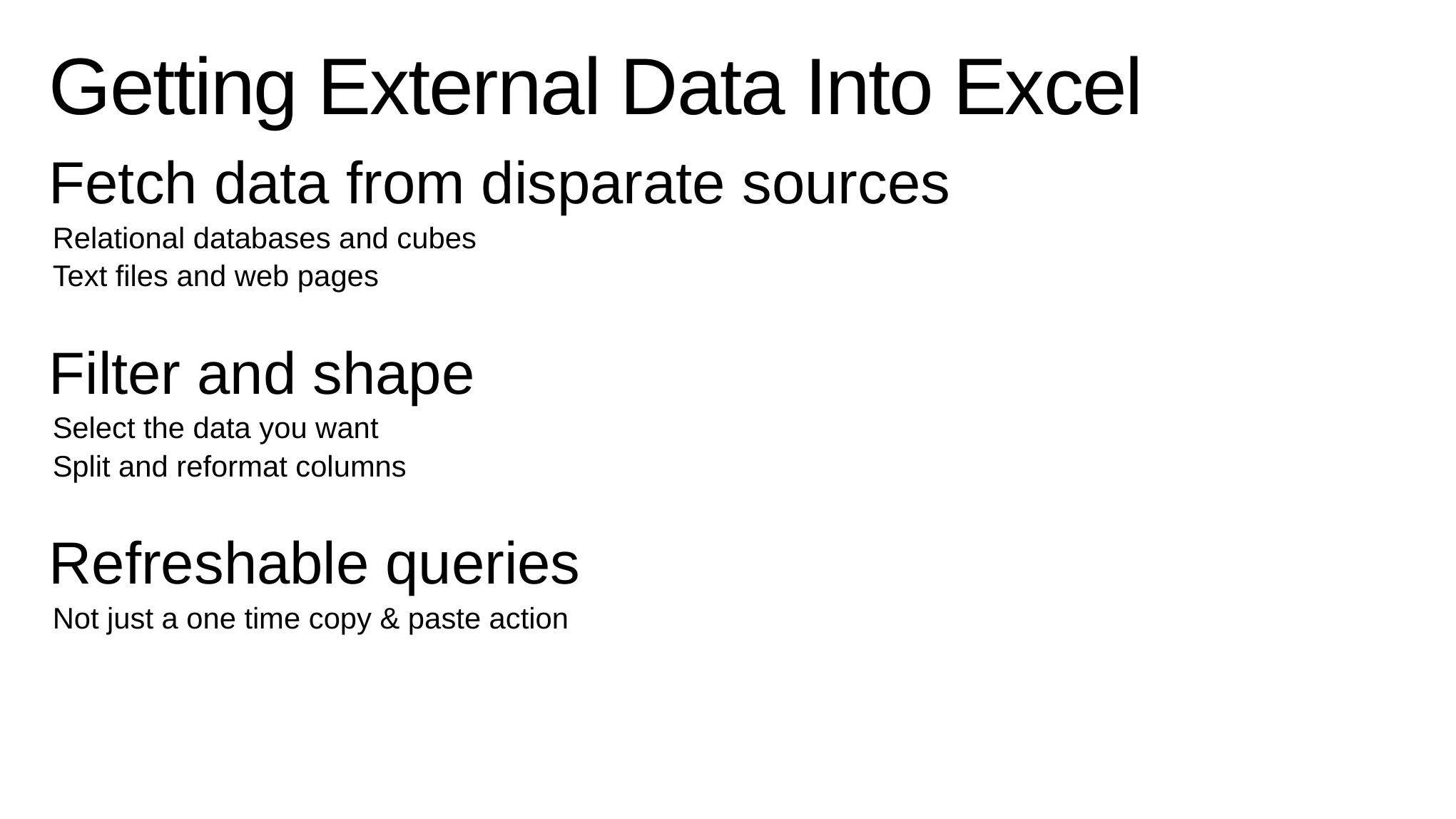

# Getting External Data Into Excel
Fetch data from disparate sources
Relational databases and cubes
Text files and web pages

Filter and shape
Select the data you want
Split and reformat columns

Refreshable queries
Not just a one time copy & paste action